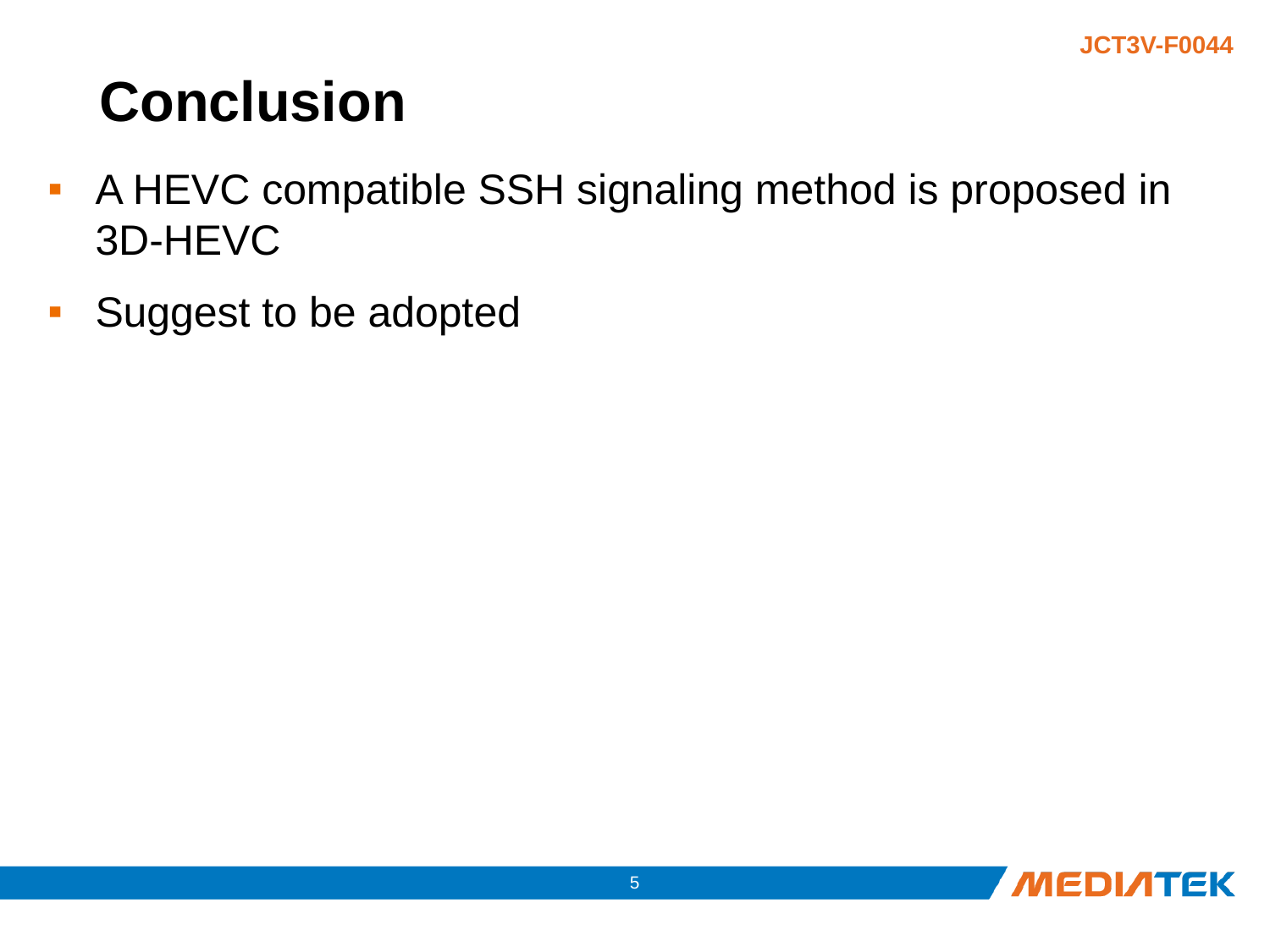

# Conclusion
A HEVC compatible SSH signaling method is proposed in 3D-HEVC
Suggest to be adopted

5